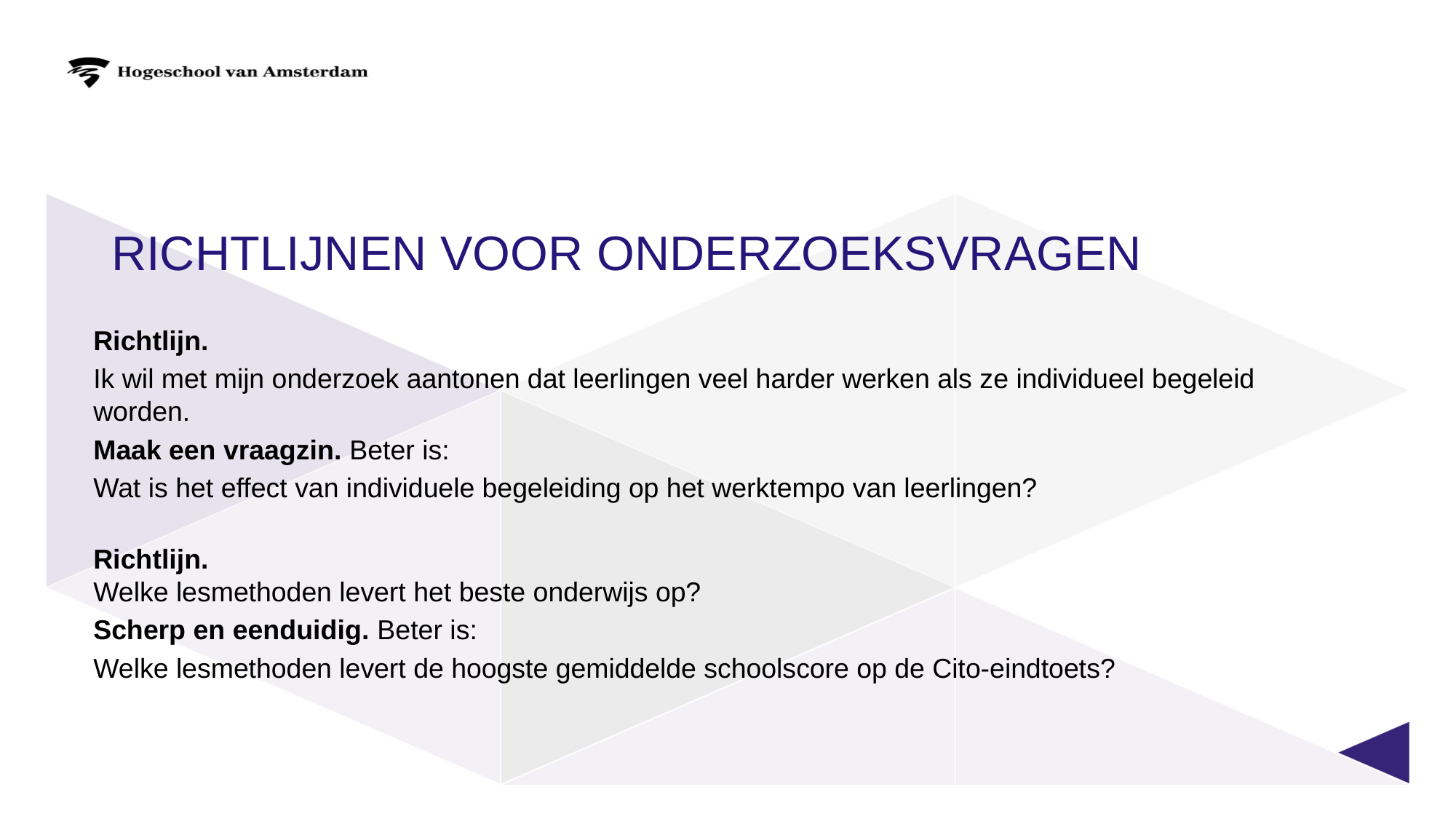

Richtlijnen voor onderzoeksvragen
Richtlijn.
Ik wil met mijn onderzoek aantonen dat leerlingen veel harder werken als ze individueel begeleid worden.
Maak een vraagzin. Beter is:
Wat is het effect van individuele begeleiding op het werktempo van leerlingen?
Richtlijn.
Welke lesmethoden levert het beste onderwijs op?
Scherp en eenduidig. Beter is:
Welke lesmethoden levert de hoogste gemiddelde schoolscore op de Cito-eindtoets?